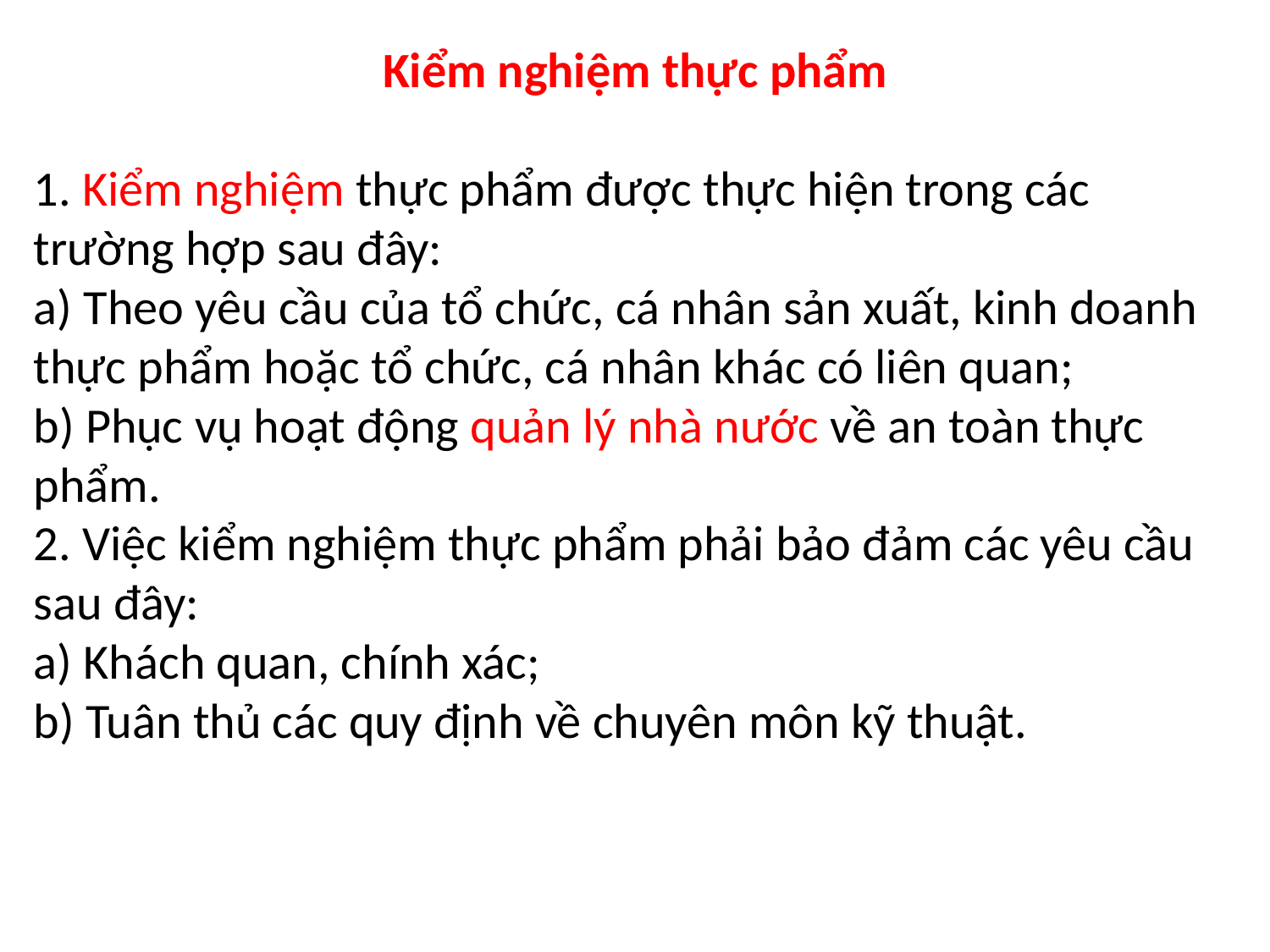

Kiểm nghiệm thực phẩm

1. Kiểm nghiệm thực phẩm được thực hiện trong các trường hợp sau đây:
a) Theo yêu cầu của tổ chức, cá nhân sản xuất, kinh doanh thực phẩm hoặc tổ chức, cá nhân khác có liên quan;
b) Phục vụ hoạt động quản lý nhà nước về an toàn thực phẩm.
2. Việc kiểm nghiệm thực phẩm phải bảo đảm các yêu cầu sau đây:
a) Khách quan, chính xác;
b) Tuân thủ các quy định về chuyên môn kỹ thuật.